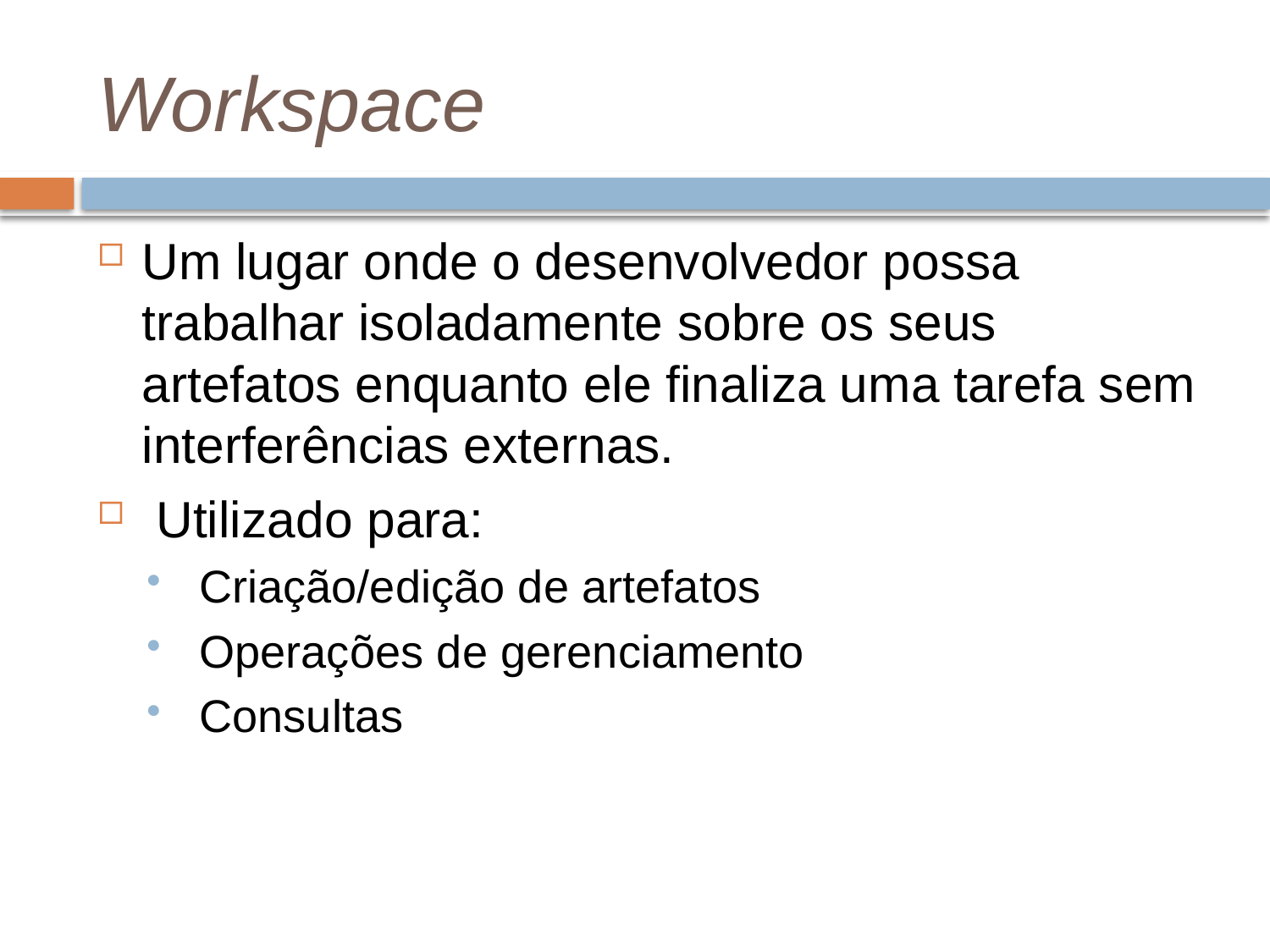

# Workspace
Um lugar onde o desenvolvedor possa trabalhar isoladamente sobre os seus artefatos enquanto ele finaliza uma tarefa sem interferências externas.
 Utilizado para:
 Criação/edição de artefatos
 Operações de gerenciamento
 Consultas